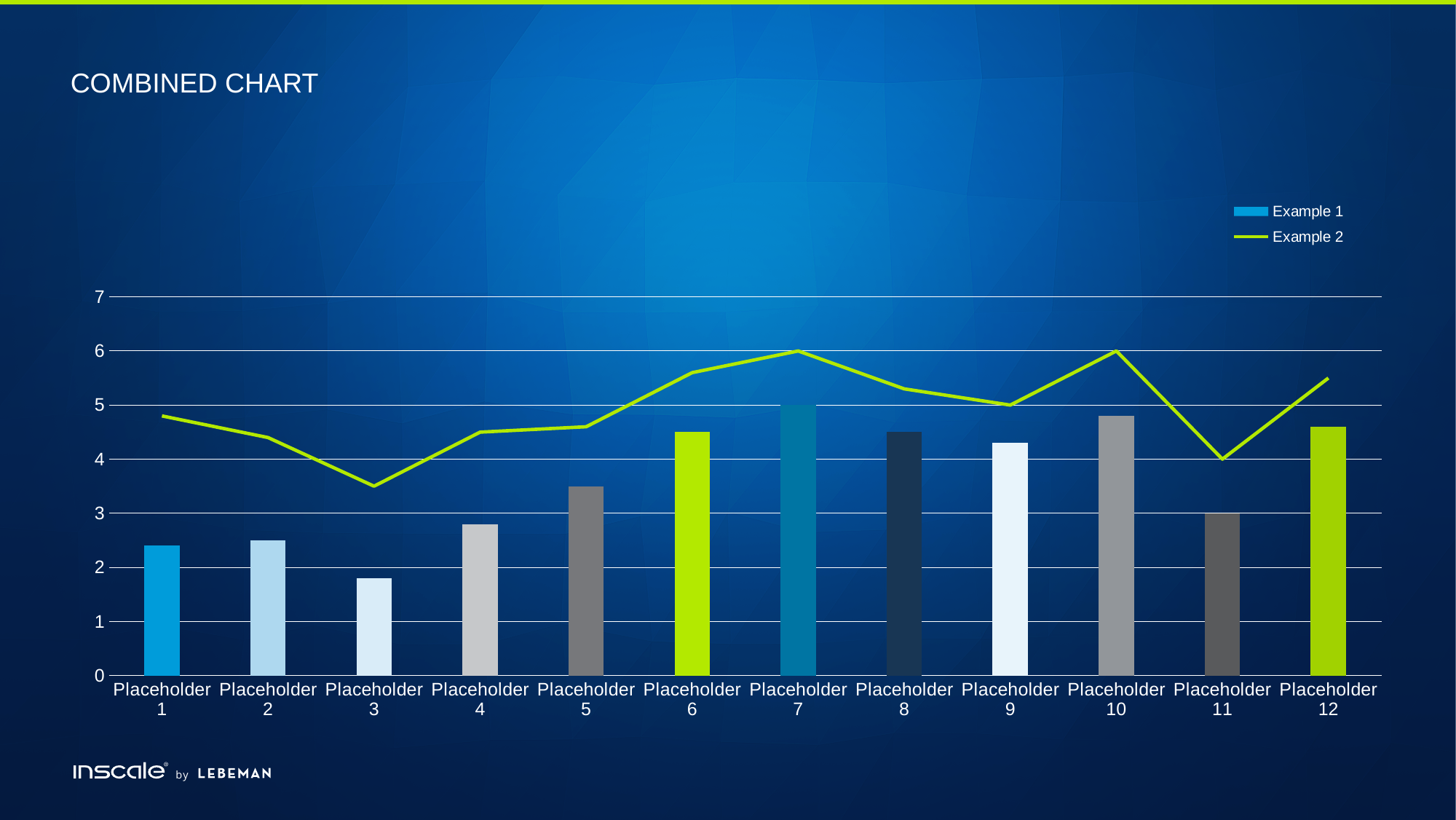

# combined chart

### Chart

| Category | Example 1 | Example 2 |
|---|---|---|
| Placeholder 1 | 2.4 | 4.8 |
| Placeholder 2 | 2.5 | 4.4 |
| Placeholder 3 | 1.8 | 3.5 |
| Placeholder 4 | 2.8 | 4.5 |
| Placeholder 5 | 3.5 | 4.6 |
| Placeholder 6 | 4.5 | 5.6 |
| Placeholder 7 | 5.0 | 6.0 |
| Placeholder 8 | 4.5 | 5.3 |
| Placeholder 9 | 4.3 | 5.0 |
| Placeholder 10 | 4.8 | 6.0 |
| Placeholder 11 | 3.0 | 4.0 |
| Placeholder 12 | 4.6 | 5.5 |